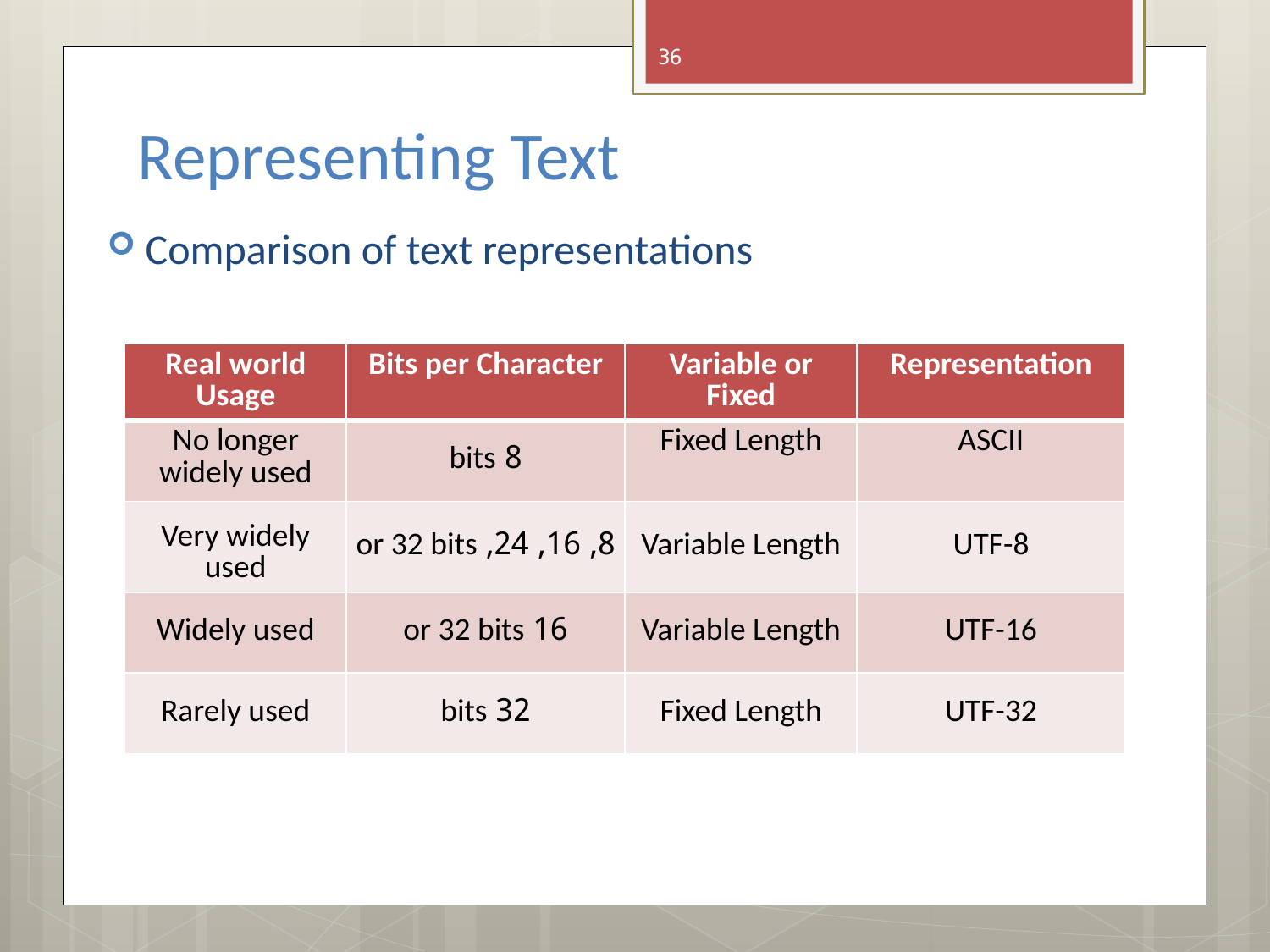

36
# Representing Text
Comparison of text representations

| Real world Usage | Bits per Character | Variable or Fixed | Representation |
| --- | --- | --- | --- |
| No longer widely used | 8 bits | Fixed Length | ASCII |
| Very widely used | 8, 16, 24, or 32 bits | Variable Length | UTF-8 |
| Widely used | 16 or 32 bits | Variable Length | UTF-16 |
| Rarely used | 32 bits | Fixed Length | UTF-32 |